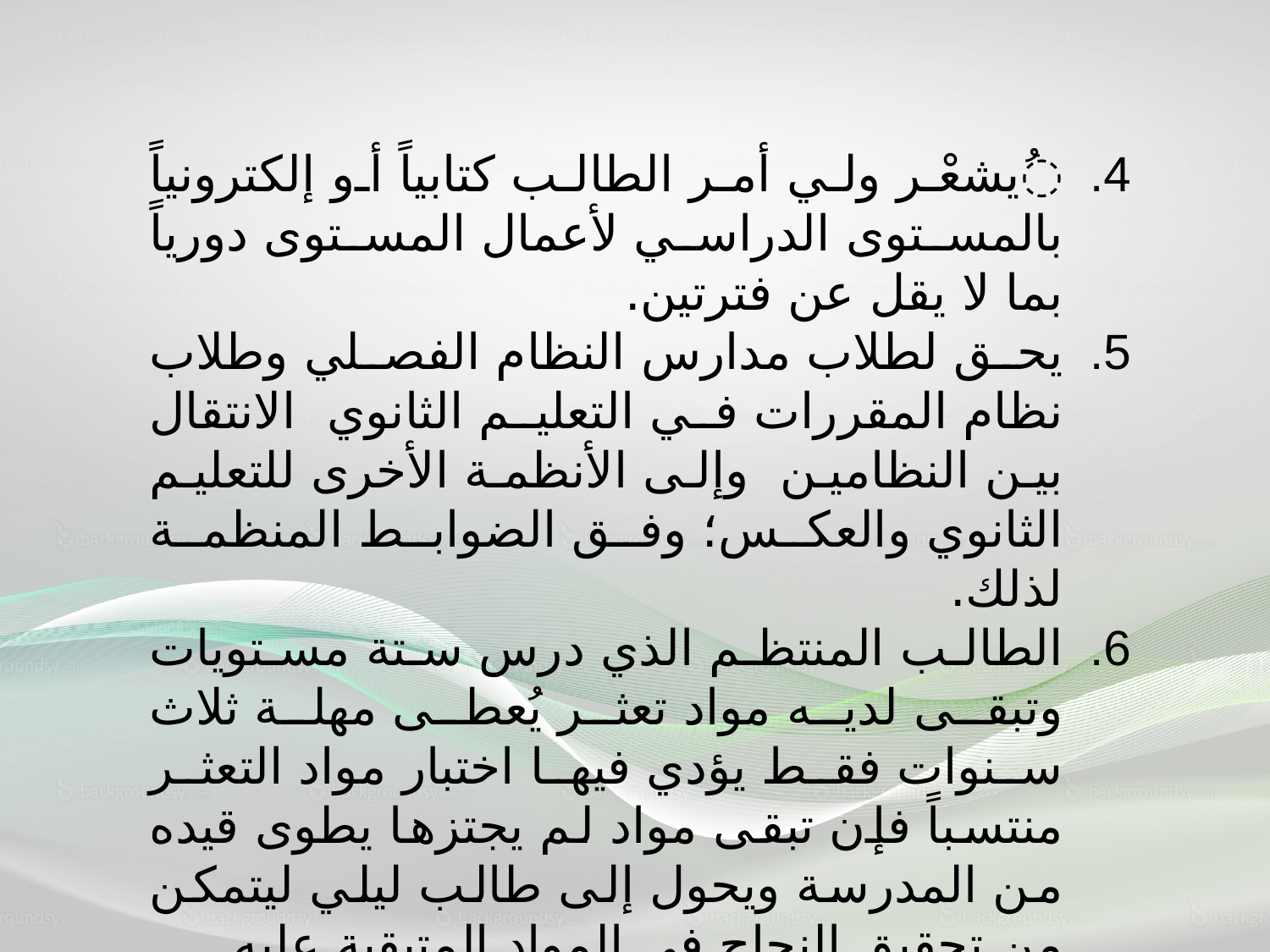

ُيشعْر ولي أمر الطالب كتابياً أو إلكترونياً بالمستوى الدراسي لأعمال المستوى دورياً بما لا يقل عن فترتين.
يحق لطلاب مدارس النظام الفصلي وطلاب نظام المقررات في التعليم الثانوي  الانتقال بين النظامين  وإلى الأنظمة الأخرى للتعليم الثانوي والعكس؛ وفق الضوابط المنظمة لذلك.
الطالب المنتظم الذي درس ستة مستويات وتبقى لديه مواد تعثر يُعطى مهلة ثلاث سنوات فقط يؤدي فيها اختبار مواد التعثر منتسباً فإن تبقى مواد لم يجتزها يطوى قيده من المدرسة ويحول إلى طالب ليلي ليتمكن من تحقيق النجاح في المواد المتبقية عليه.